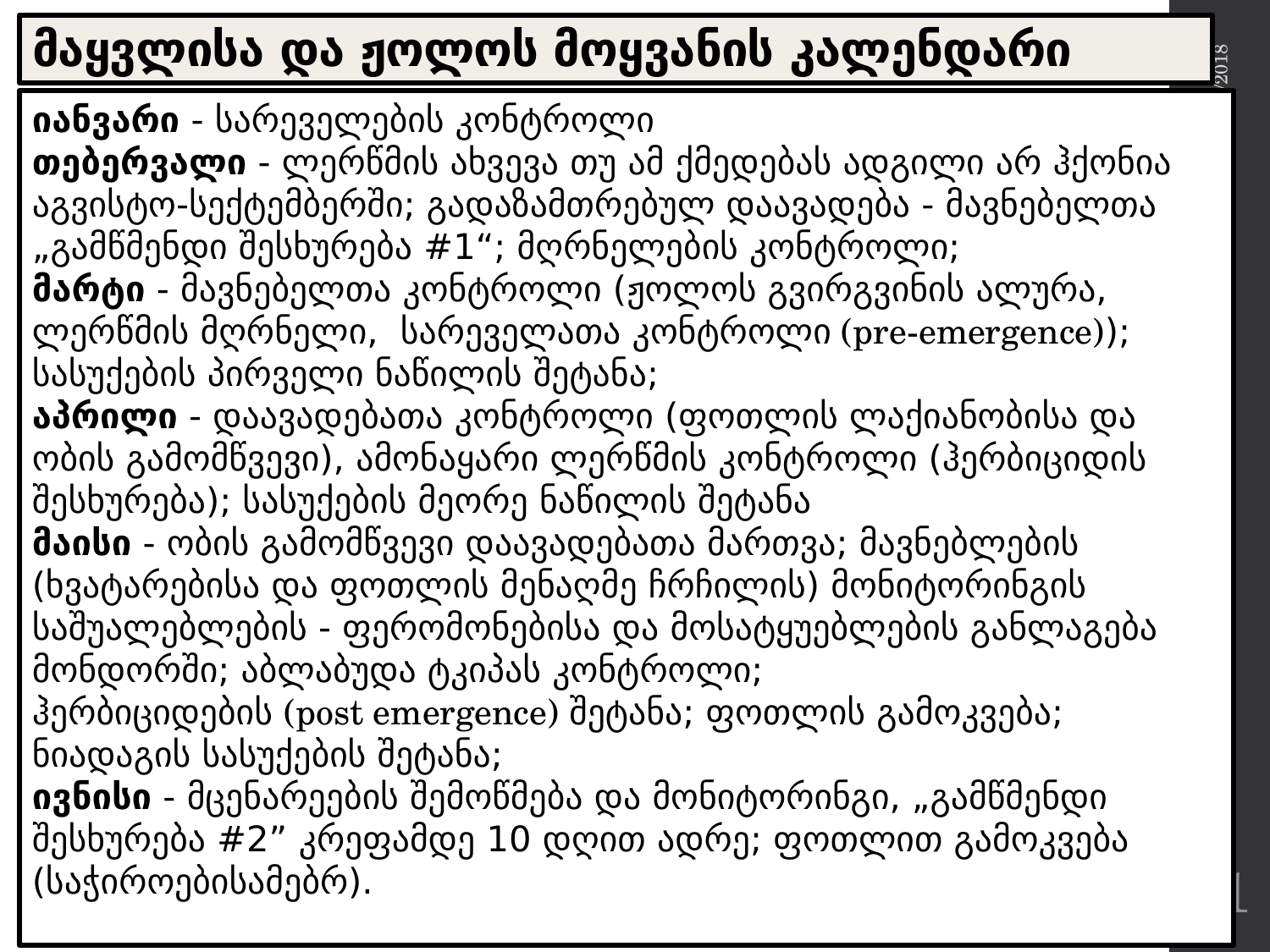

# მაყვლისა და ჟოლოს მოყვანის კალენდარი
იანვარი - სარეველების კონტროლი
თებერვალი - ლერწმის ახვევა თუ ამ ქმედებას ადგილი არ ჰქონია აგვისტო-სექტემბერში; გადაზამთრებულ დაავადება - მავნებელთა „გამწმენდი შესხურება #1“; მღრნელების კონტროლი;
მარტი - მავნებელთა კონტროლი (ჟოლოს გვირგვინის ალურა, ლერწმის მღრნელი,  სარეველათა კონტროლი (pre-emergence)); სასუქების პირველი ნაწილის შეტანა;
აპრილი - დაავადებათა კონტროლი (ფოთლის ლაქიანობისა და ობის გამომწვევი), ამონაყარი ლერწმის კონტროლი (ჰერბიციდის შესხურება); სასუქების მეორე ნაწილის შეტანა
მაისი - ობის გამომწვევი დაავადებათა მართვა; მავნებლების (ხვატარებისა და ფოთლის მენაღმე ჩრჩილის) მონიტორინგის საშუალებლების - ფერომონებისა და მოსატყუებლების განლაგება მონდორში; აბლაბუდა ტკიპას კონტროლი;
ჰერბიციდების (post emergence) შეტანა; ფოთლის გამოკვება; ნიადაგის სასუქების შეტანა;
ივნისი - მცენარეების შემოწმება და მონიტორინგი, „გამწმენდი შესხურება #2” კრეფამდე 10 დღით ადრე; ფოთლით გამოკვება (საჭიროებისამებრ).

4/22/2018
11